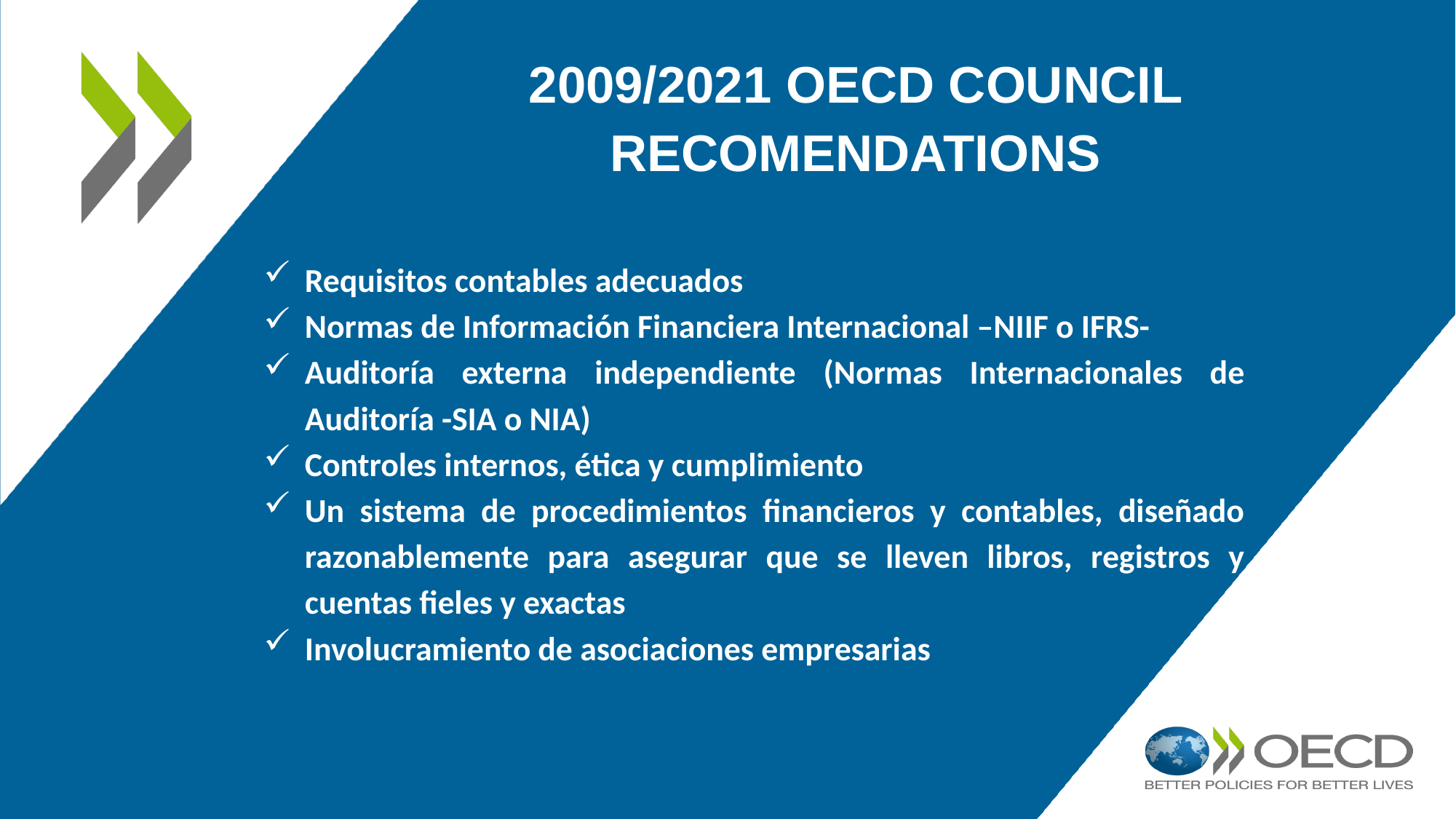

# 2009/2021 oecd council RECOMENDATIONS
Requisitos contables adecuados
Normas de Información Financiera Internacional –NIIF o IFRS-
Auditoría externa independiente (Normas Internacionales de Auditoría -SIA o NIA)
Controles internos, ética y cumplimiento
Un sistema de procedimientos financieros y contables, diseñado razonablemente para asegurar que se lleven libros, registros y cuentas fieles y exactas
Involucramiento de asociaciones empresarias